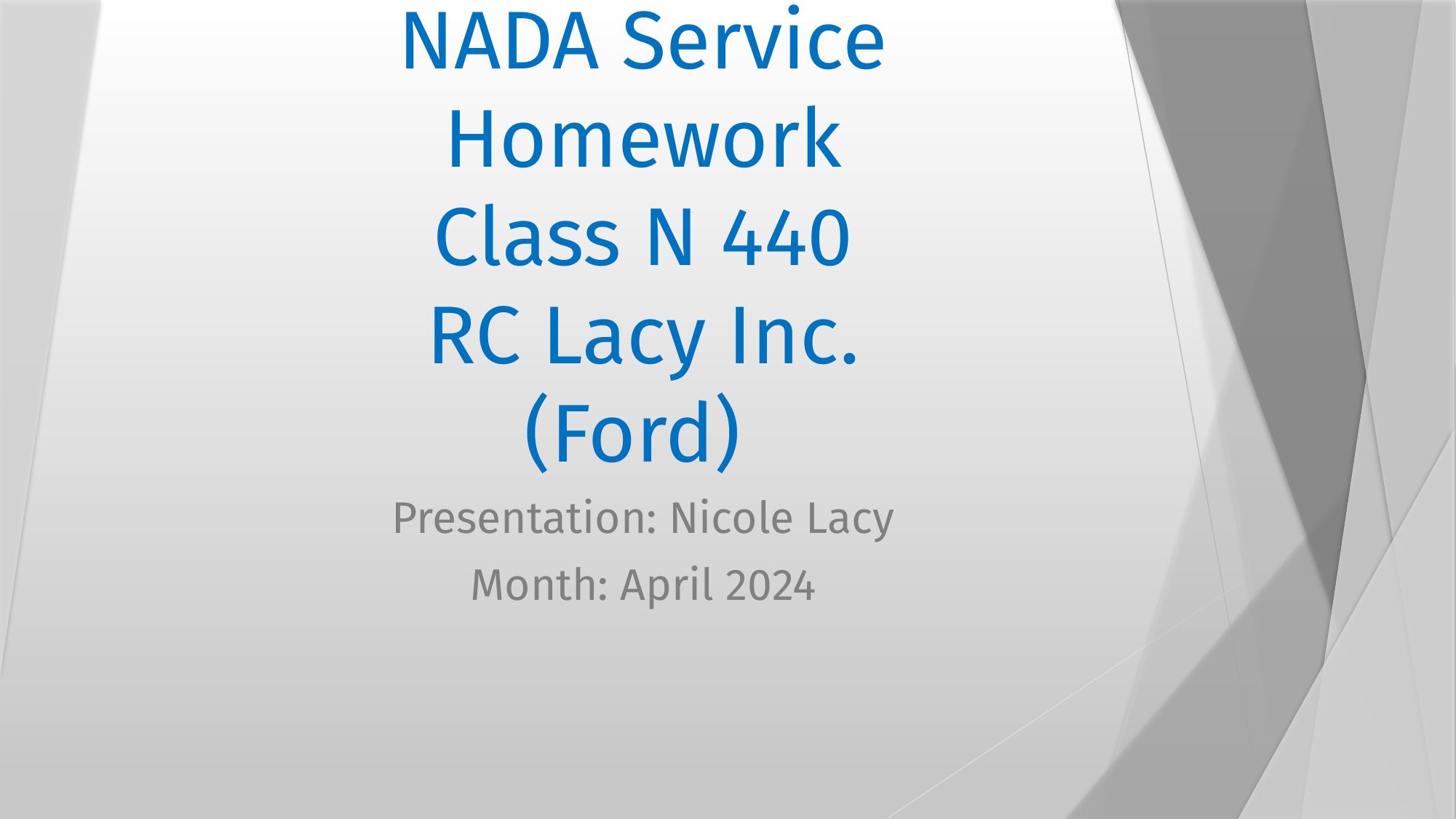

# NADA Service Homework Class N 440 RC Lacy Inc. (Ford)
Presentation: Nicole Lacy
Month: April 2024